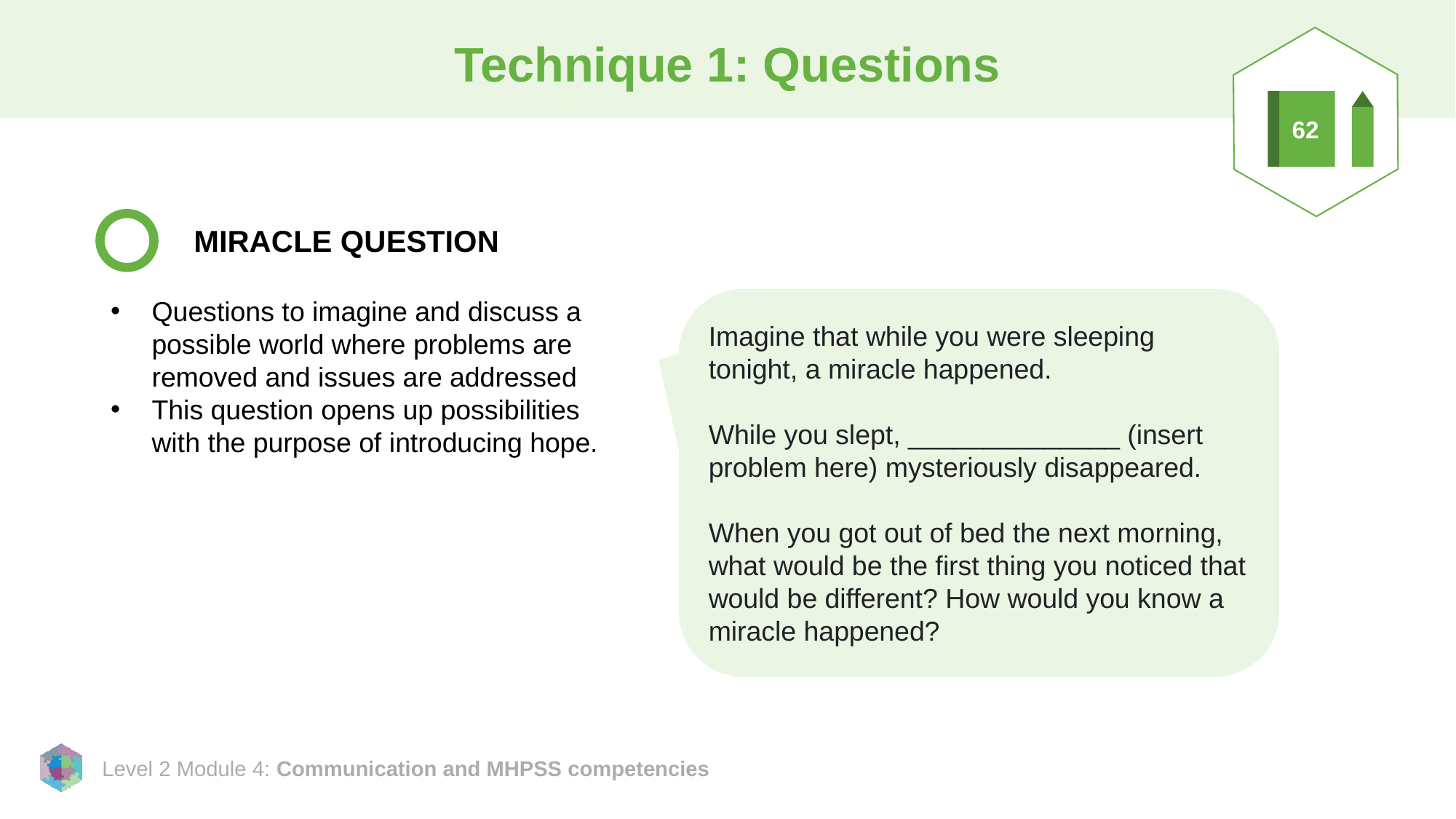

# Technique 1: Questions

62

MIRACLE QUESTION
Questions to imagine and discuss a possible world where problems are removed and issues are addressed
This question opens up possibilities with the purpose of introducing hope.
Imagine that while you were sleeping tonight, a miracle happened.

While you slept, ______________ (insert problem here) mysteriously disappeared.

When you got out of bed the next morning, what would be the first thing you noticed that would be different? How would you know a miracle happened?